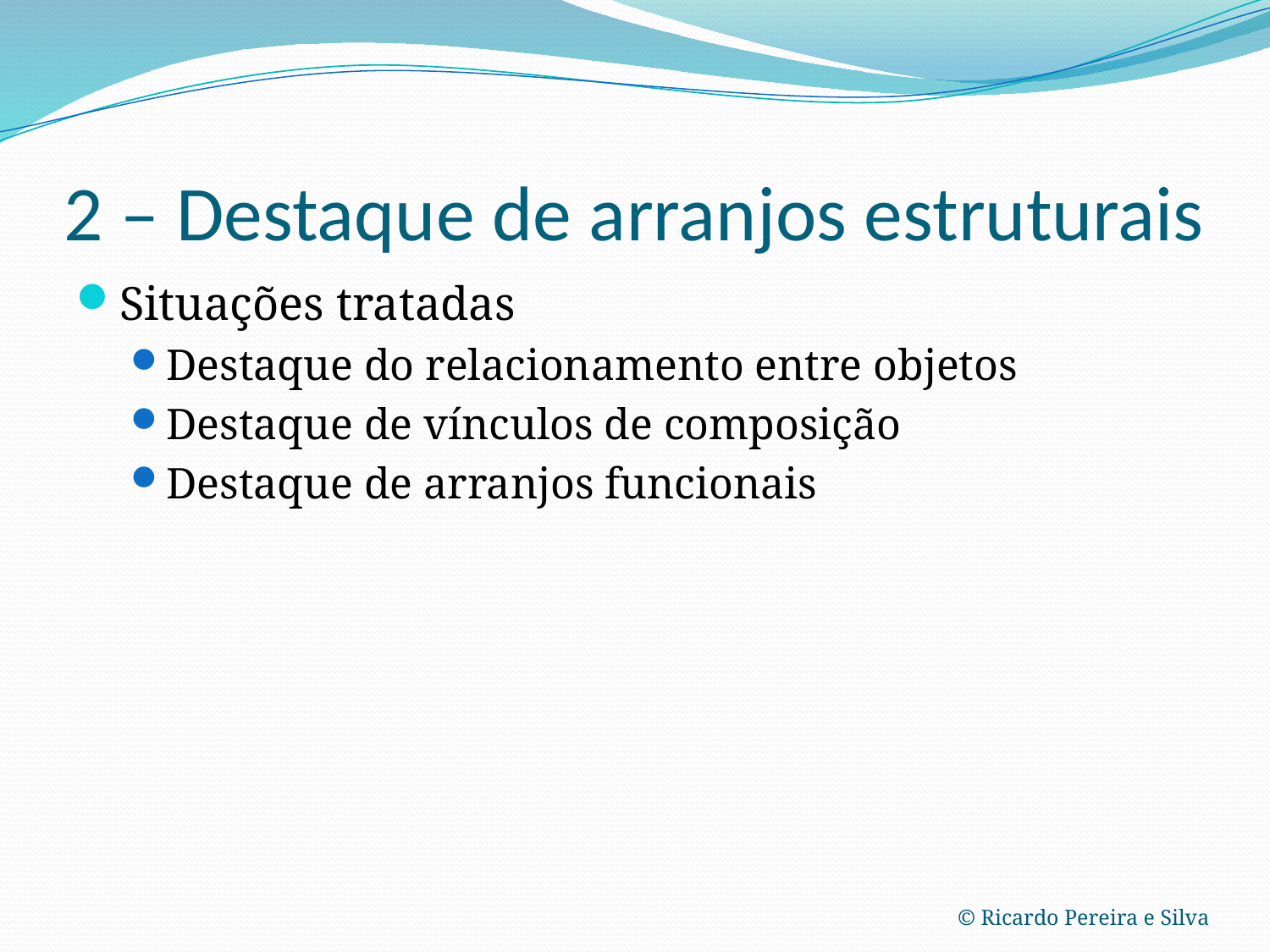

# 2 – Destaque de arranjos estruturais
Situações tratadas
Destaque do relacionamento entre objetos
Destaque de vínculos de composição
Destaque de arranjos funcionais
© Ricardo Pereira e Silva